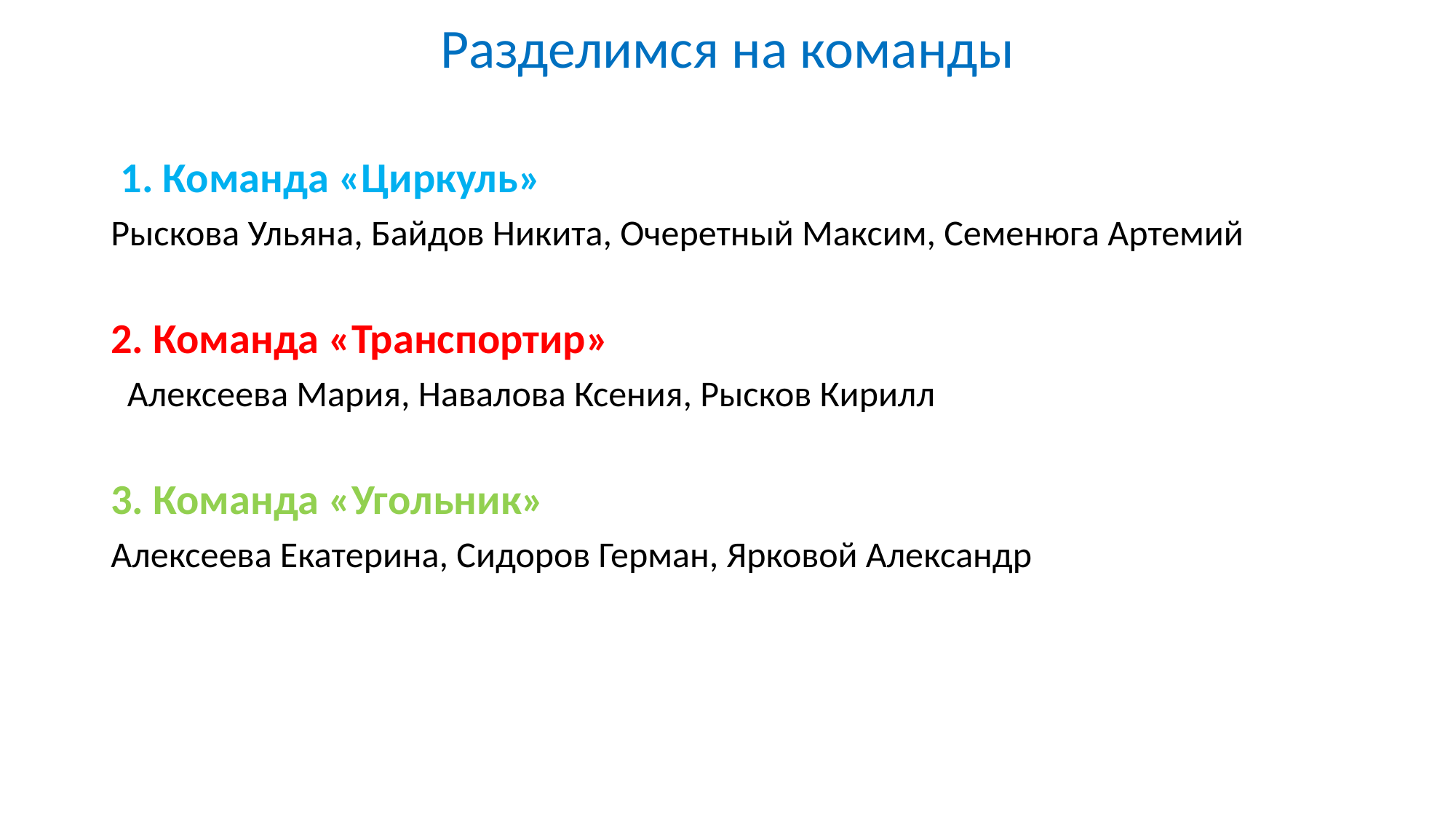

# Разделимся на команды
 1. Команда «Циркуль»
Рыскова Ульяна, Байдов Никита, Очеретный Максим, Семенюга Артемий

2. Команда «Транспортир»
  Алексеева Мария, Навалова Ксения, Рысков Кирилл

3. Команда «Угольник»
Алексеева Екатерина, Сидоров Герман, Ярковой Александр